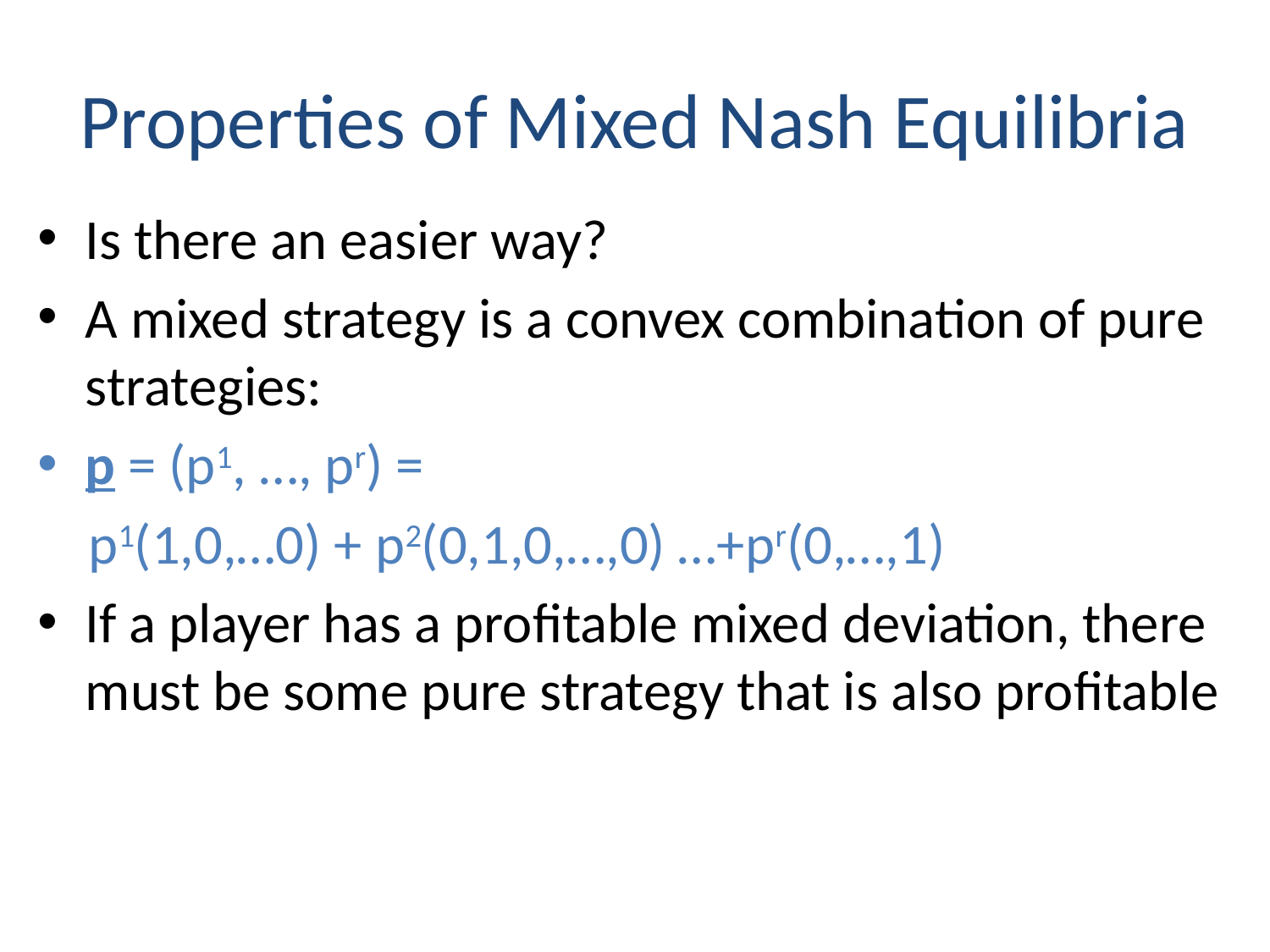

# Properties of Mixed Nash Equilibria
Is there an easier way?
A mixed strategy is a convex combination of pure strategies:
p = (p1, …, pr) =
    p1(1,0,…0) + p2(0,1,0,…,0) …+pr(0,…,1)
If a player has a profitable mixed deviation, there must be some pure strategy that is also profitable